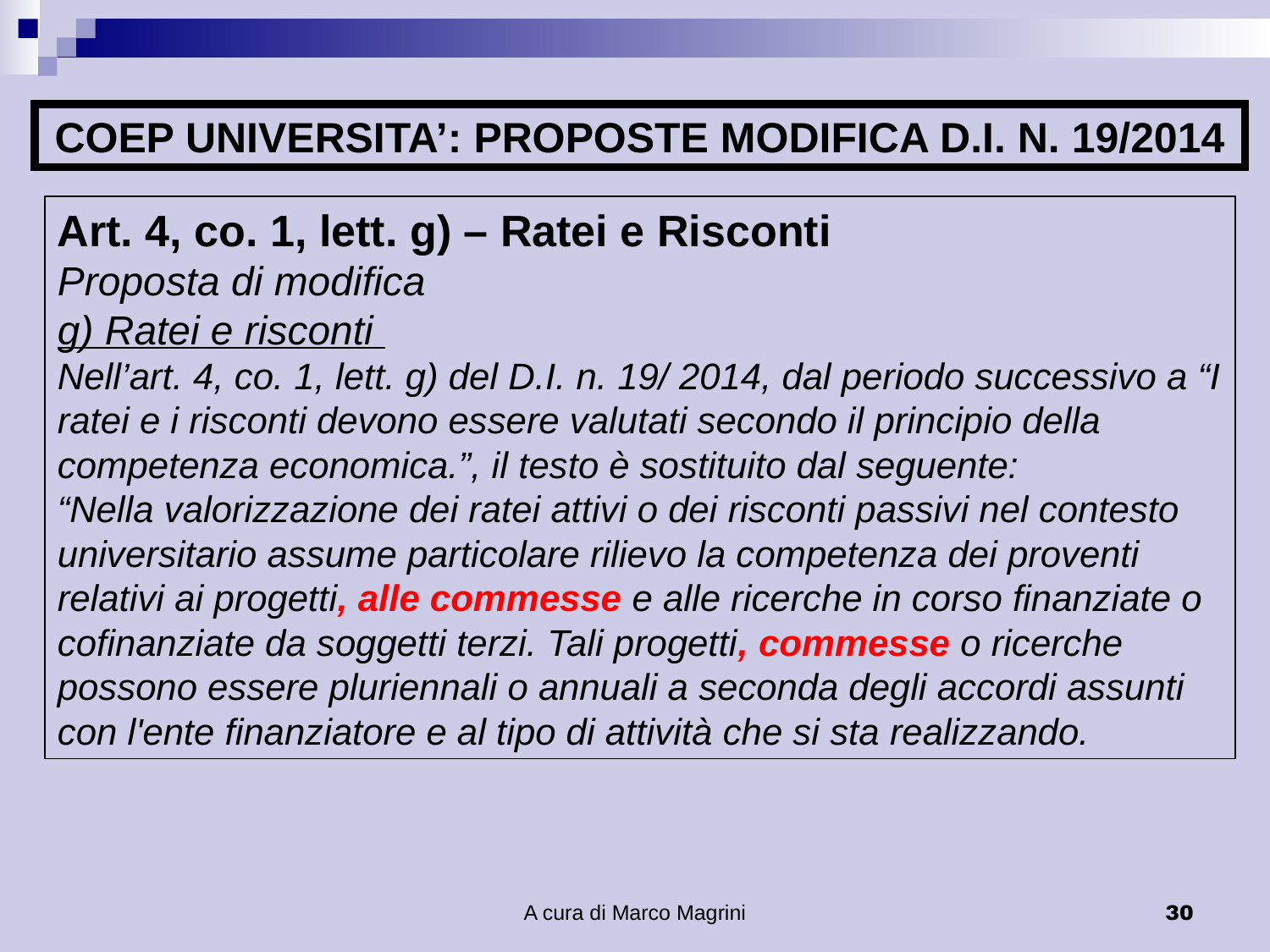

COEP UNIVERSITA’: PROPOSTE MODIFICA D.I. N. 19/2014
Art. 4, co. 1, lett. g) – Ratei e Risconti
Proposta di modifica
g) Ratei e risconti
Nell’art. 4, co. 1, lett. g) del D.I. n. 19/ 2014, dal periodo successivo a “I ratei e i risconti devono essere valutati secondo il principio della competenza economica.”, il testo è sostituito dal seguente:
“Nella valorizzazione dei ratei attivi o dei risconti passivi nel contesto universitario assume particolare rilievo la competenza dei proventi relativi ai progetti, alle commesse e alle ricerche in corso finanziate o cofinanziate da soggetti terzi. Tali progetti, commesse o ricerche possono essere pluriennali o annuali a seconda degli accordi assunti con l'ente finanziatore e al tipo di attività che si sta realizzando.
A cura di Marco Magrini
30